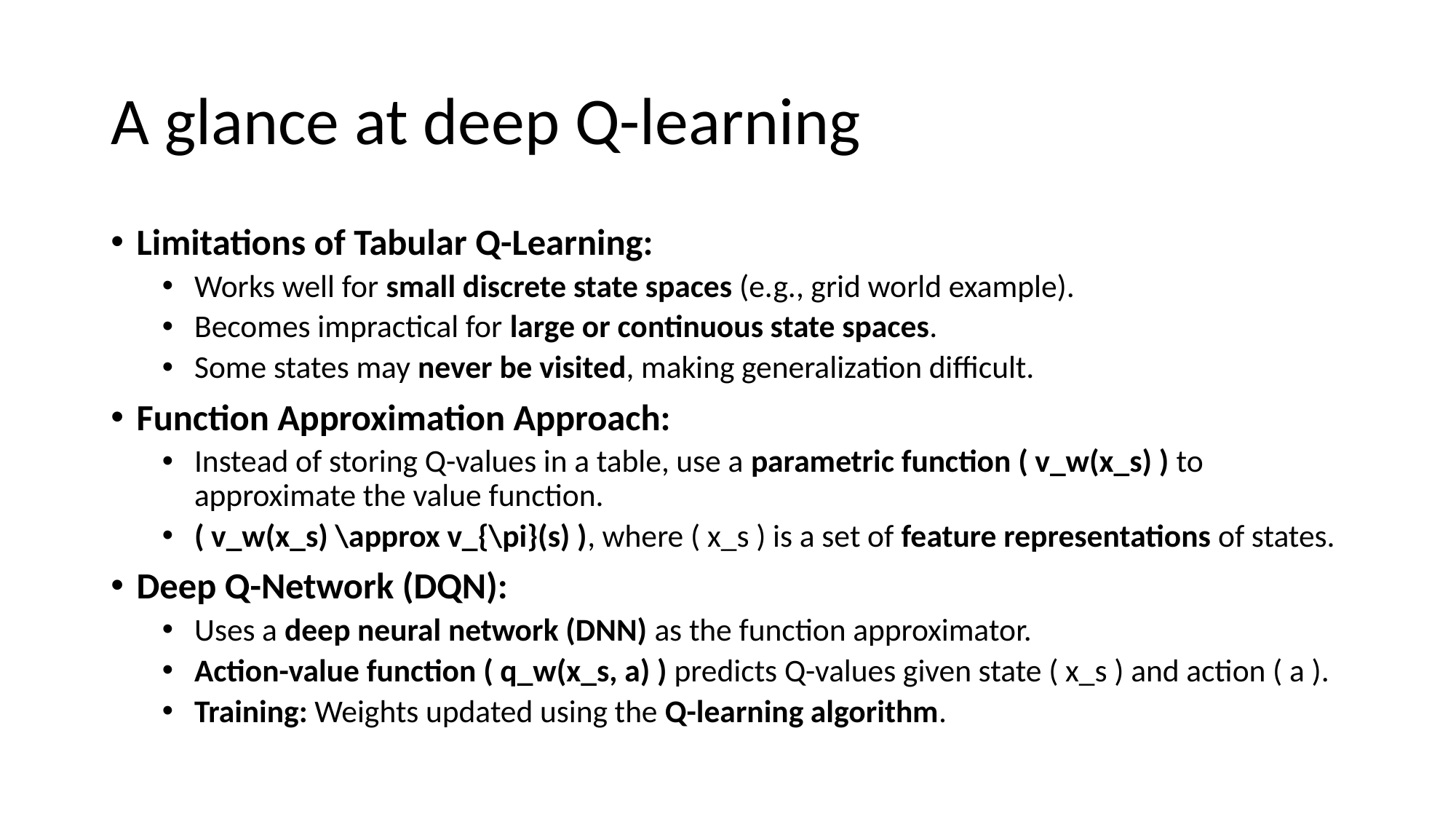

# A glance at deep Q-learning
Limitations of Tabular Q-Learning:
Works well for small discrete state spaces (e.g., grid world example).
Becomes impractical for large or continuous state spaces.
Some states may never be visited, making generalization difficult.
Function Approximation Approach:
Instead of storing Q-values in a table, use a parametric function ( v_w(x_s) ) to approximate the value function.
( v_w(x_s) \approx v_{\pi}(s) ), where ( x_s ) is a set of feature representations of states.
Deep Q-Network (DQN):
Uses a deep neural network (DNN) as the function approximator.
Action-value function ( q_w(x_s, a) ) predicts Q-values given state ( x_s ) and action ( a ).
Training: Weights updated using the Q-learning algorithm.